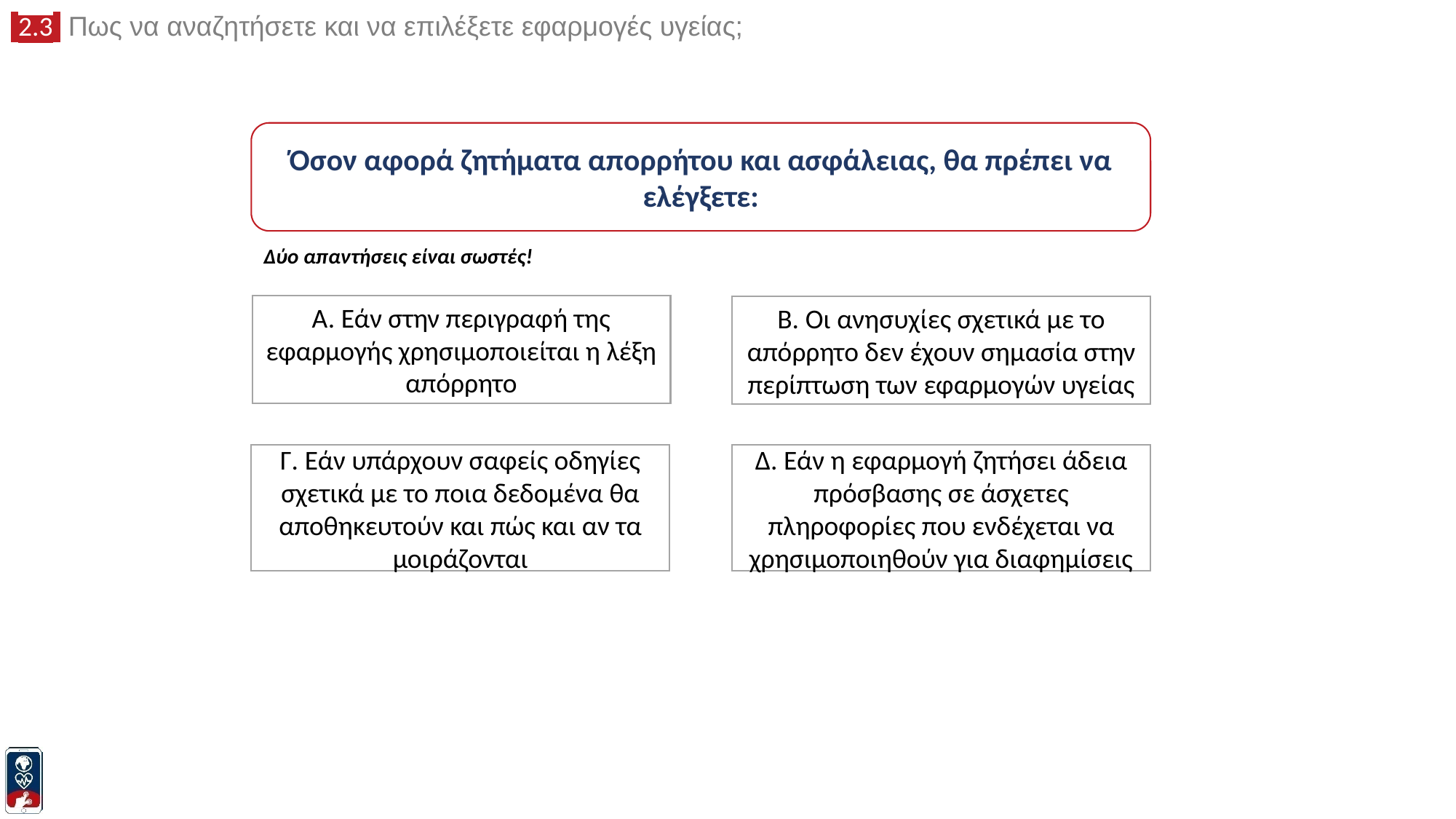

Όσον αφορά ζητήματα απορρήτου και ασφάλειας, θα πρέπει να ελέγξετε:
Δύο απαντήσεις είναι σωστές!
A. Εάν στην περιγραφή της εφαρμογής χρησιμοποιείται η λέξη απόρρητο
B. Οι ανησυχίες σχετικά με το απόρρητο δεν έχουν σημασία στην περίπτωση των εφαρμογών υγείας
Γ. Εάν υπάρχουν σαφείς οδηγίες σχετικά με το ποια δεδομένα θα αποθηκευτούν και πώς και αν τα μοιράζονται
Δ. Εάν η εφαρμογή ζητήσει άδεια πρόσβασης σε άσχετες πληροφορίες που ενδέχεται να χρησιμοποιηθούν για διαφημίσεις